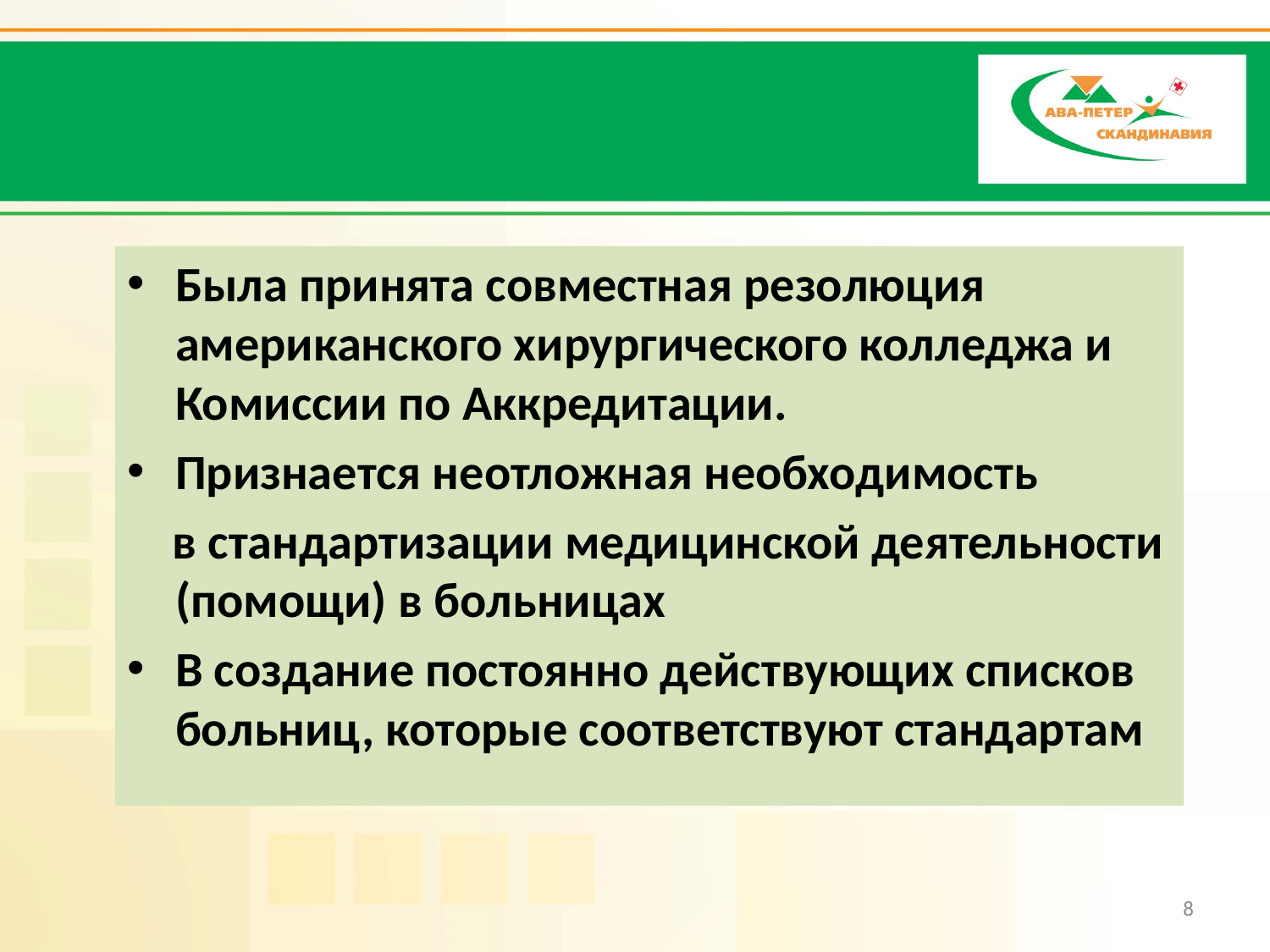

Была принята совместная резолюция  американского хирургического колледжа и Комиссии по Аккредитации.
Признается неотложная необходимость
    в стандартизации медицинской деятельности (помощи) в больницах
В создание постоянно действующих списков больниц, которые соответствуют стандартам

8